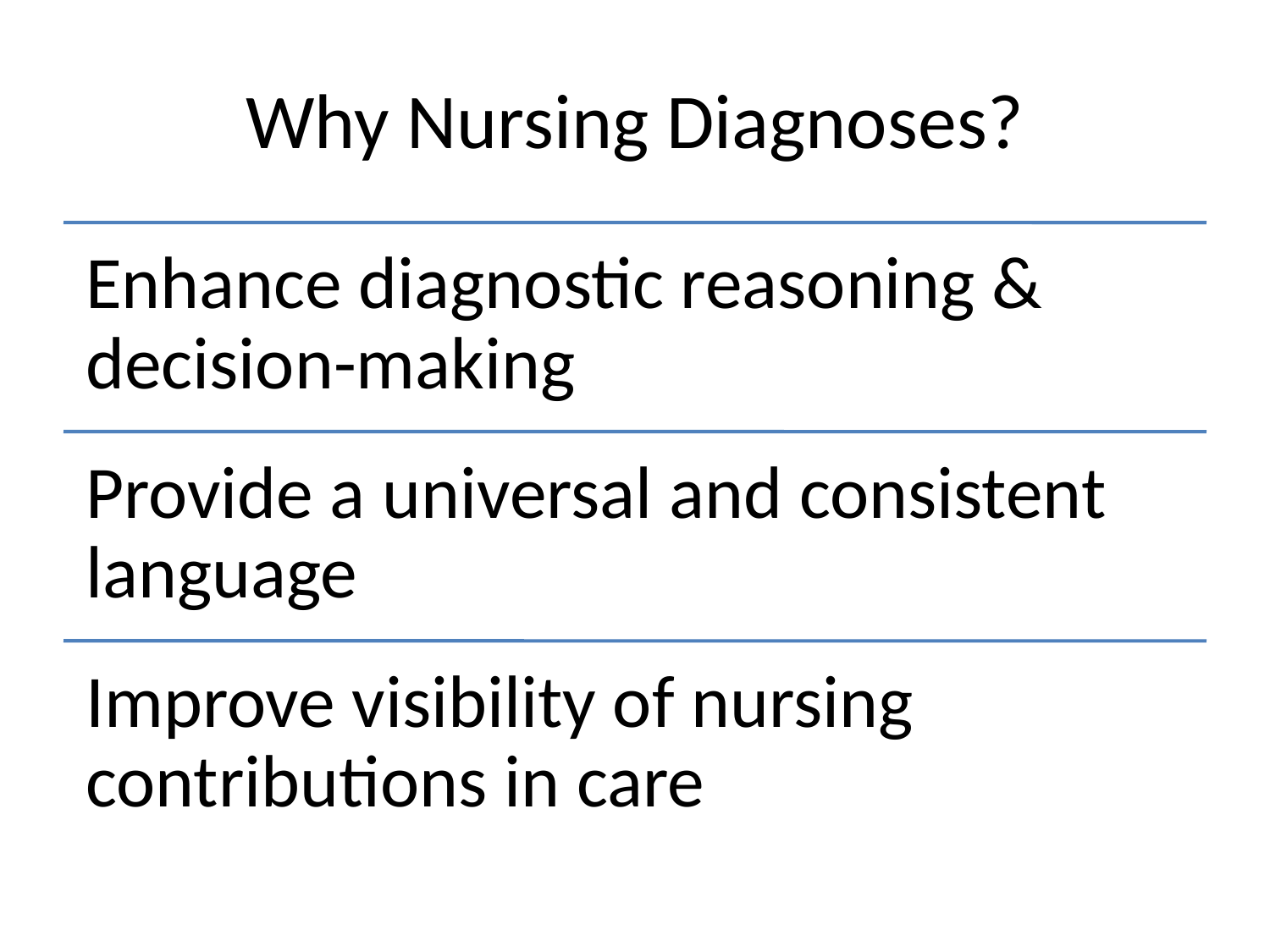

# Why Nursing Diagnoses?
Enhance diagnostic reasoning & decision-making
Provide a universal and consistent language
Improve visibility of nursing contributions in care